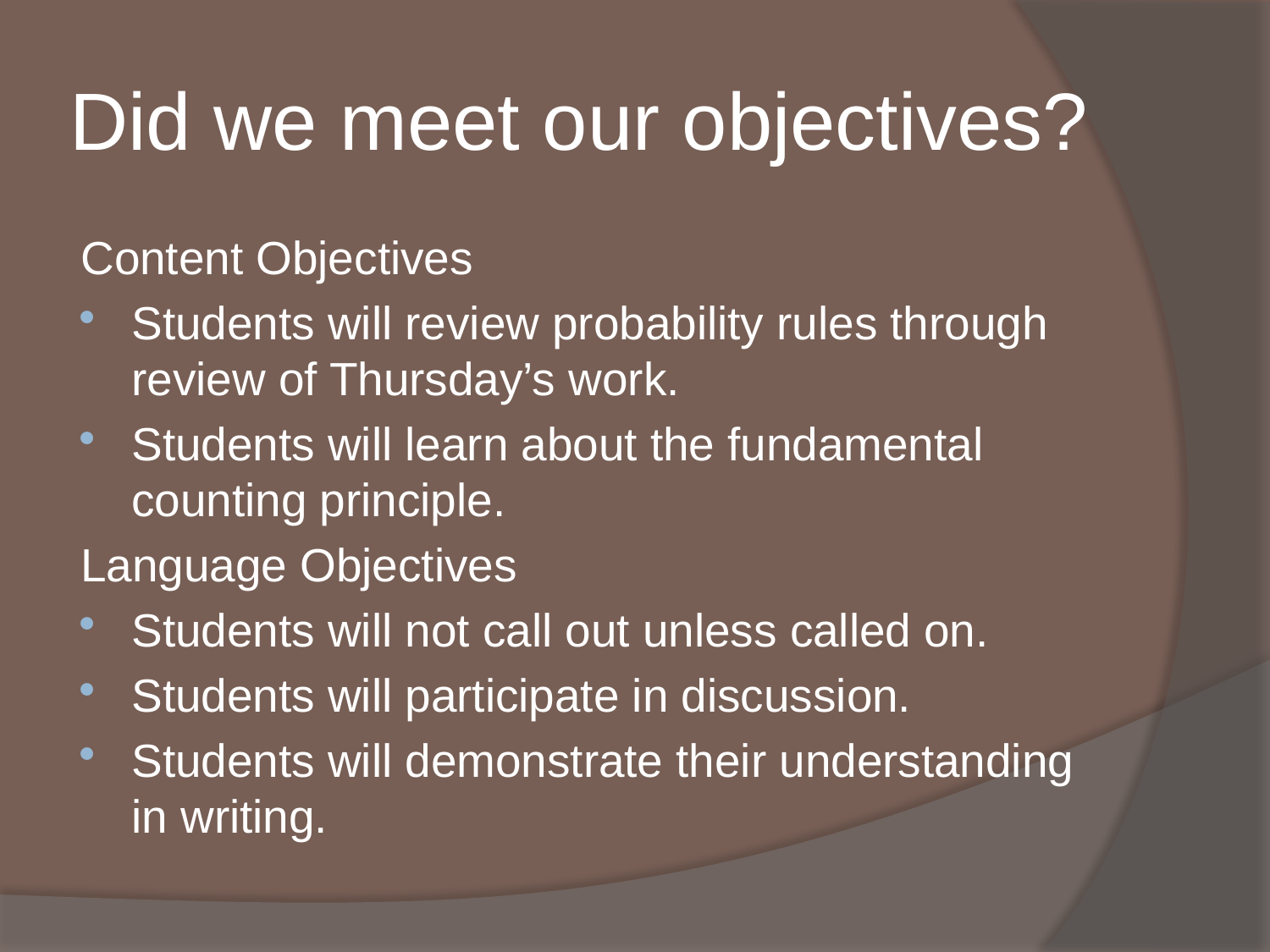

# Did we meet our objectives?
Content Objectives
Students will review probability rules through review of Thursday’s work.
Students will learn about the fundamental counting principle.
Language Objectives
Students will not call out unless called on.
Students will participate in discussion.
Students will demonstrate their understanding in writing.